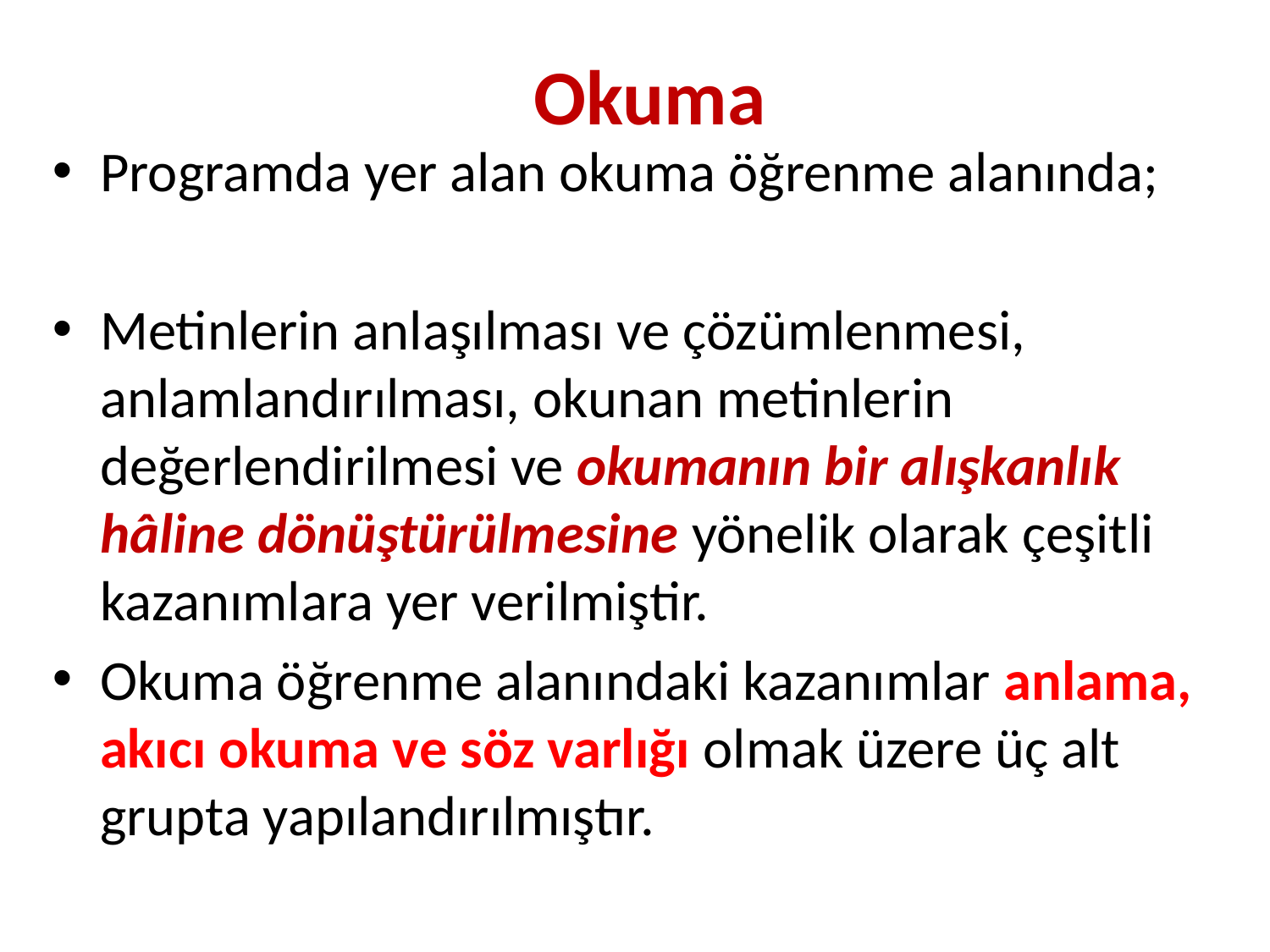

# Okuma
Programda yer alan okuma öğrenme alanında;

Metinlerin anlaşılması ve çözümlenmesi,
anlamlandırılması, okunan metinlerin değerlendirilmesi ve okumanın bir alışkanlık hâline dönüştürülmesine yönelik olarak çeşitli kazanımlara yer verilmiştir.
Okuma öğrenme alanındaki kazanımlar anlama, akıcı okuma ve söz varlığı olmak üzere üç alt grupta yapılandırılmıştır.